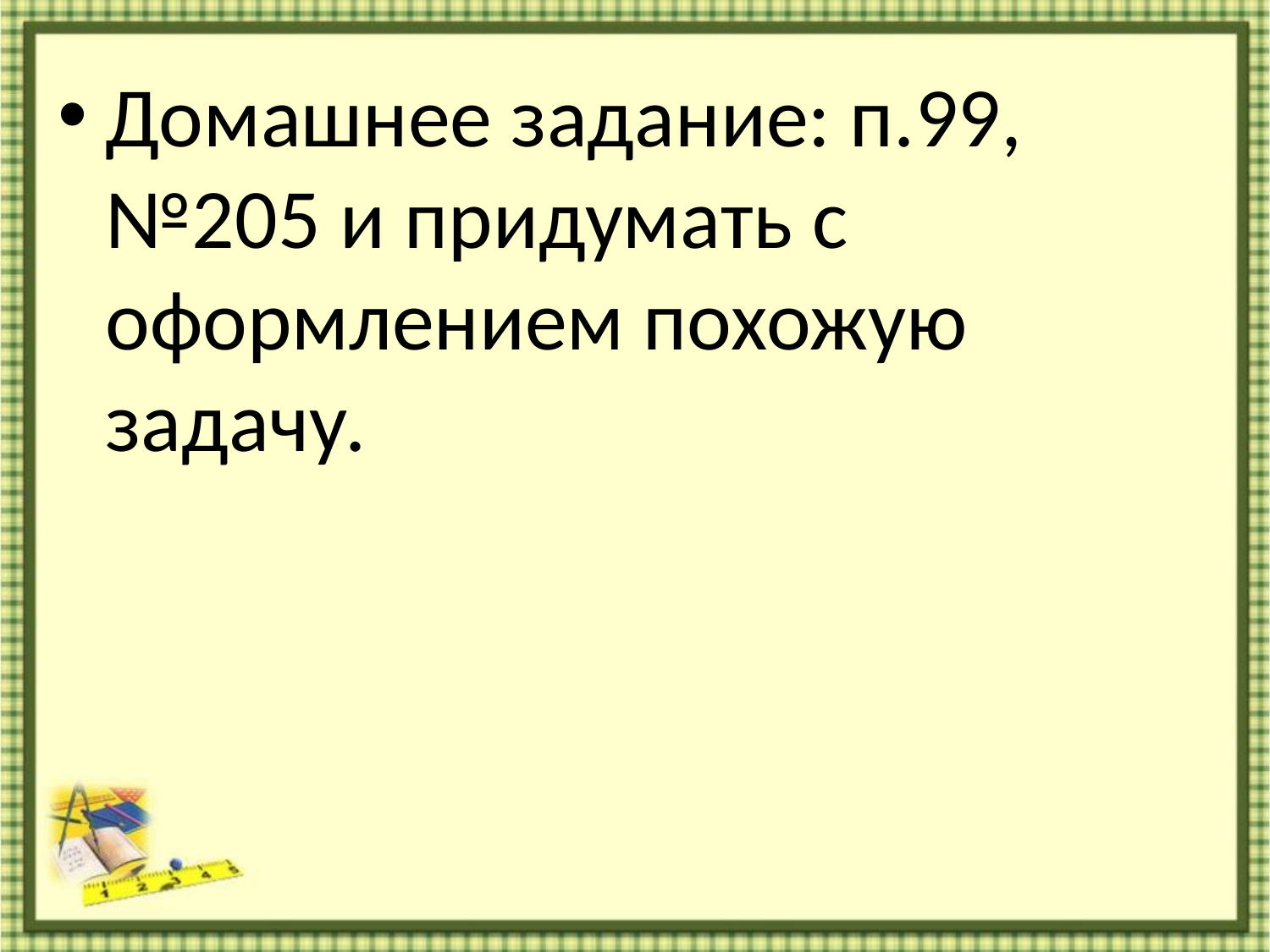

Домашнее задание: п.99, №205 и придумать с оформлением похожую задачу.